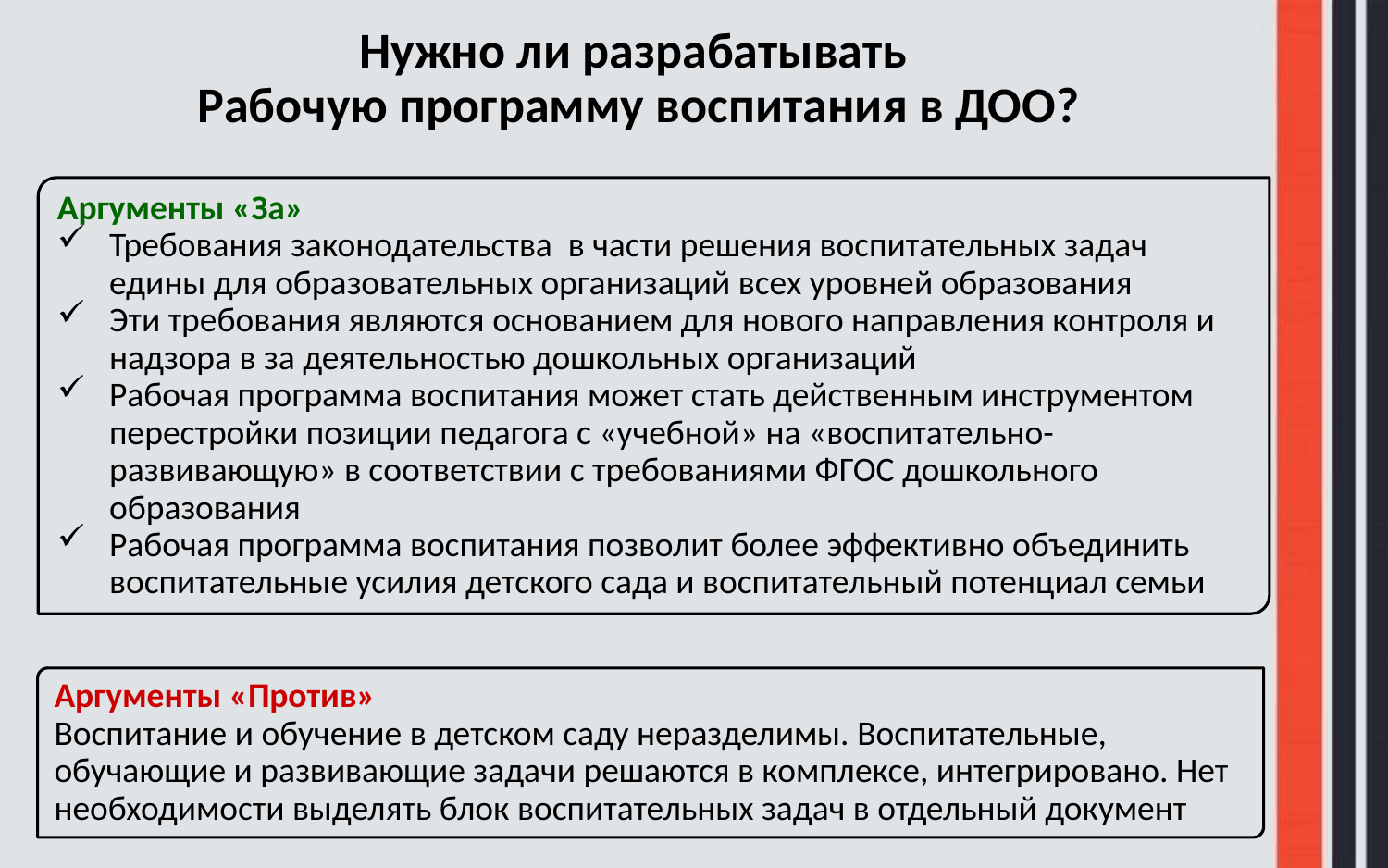

# Нужно ли разрабатывать Рабочую программу воспитания в ДОО?
Аргументы «За»
Требования законодательства  в части решения воспитательных задач едины для образовательных организаций всех уровней образования
Эти требования являются основанием для нового направления контроля и надзора в за деятельностью дошкольных организаций
Рабочая программа воспитания может стать действенным инструментом перестройки позиции педагога с «учебной» на «воспитательно-развивающую» в соответствии с требованиями ФГОС дошкольного образования
Рабочая программа воспитания позволит более эффективно объединить воспитательные усилия детского сада и воспитательный потенциал семьи
Аргументы «Против»
Воспитание и обучение в детском саду неразделимы. Воспитательные, обучающие и развивающие задачи решаются в комплексе, интегрировано. Нет необходимости выделять блок воспитательных задач в отдельный документ
13